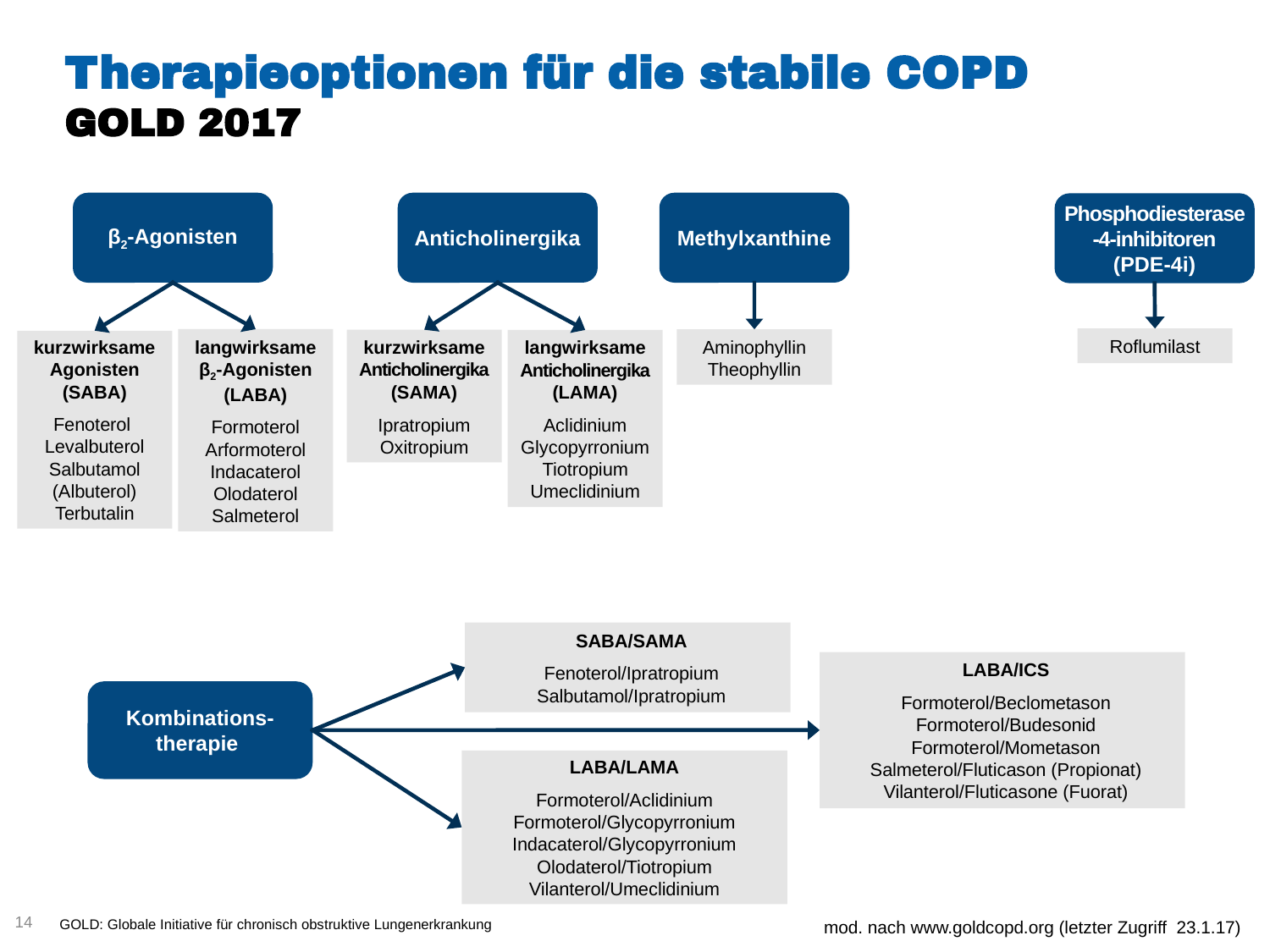

# Therapieoptionen für die stabile COPD GOLD 2017
β2-Agonisten
Anticholinergika
Methylxanthine
Phosphodiesterase-4-inhibitoren (PDE-4i)
kurzwirksame Agonisten
(SABA)
Fenoterol
Levalbuterol Salbutamol (Albuterol) Terbutalin
kurzwirksame Anticholinergika (SAMA)
Ipratropium
Oxitropium
langwirksame Anticholinergika (LAMA)
Aclidinium
Glycopyrronium
Tiotropium
Umeclidinium
Aminophyllin
Theophyllin
Roflumilast
langwirksame
β2-Agonisten (LABA)
Formoterol
Arformoterol
Indacaterol
Olodaterol
Salmeterol
SABA/SAMA
Fenoterol/Ipratropium
Salbutamol/Ipratropium
LABA/ICS
Formoterol/Beclometason
Formoterol/Budesonid
Formoterol/Mometason
Salmeterol/Fluticason (Propionat)
Vilanterol/Fluticasone (Fuorat)
Kombinations-therapie
LABA/LAMA
Formoterol/Aclidinium
Formoterol/Glycopyrronium
Indacaterol/Glycopyrronium
Olodaterol/Tiotropium
Vilanterol/Umeclidinium
14
mod. nach www.goldcopd.org (letzter Zugriff  23.1.17)
GOLD: Globale Initiative für chronisch obstruktive Lungenerkrankung